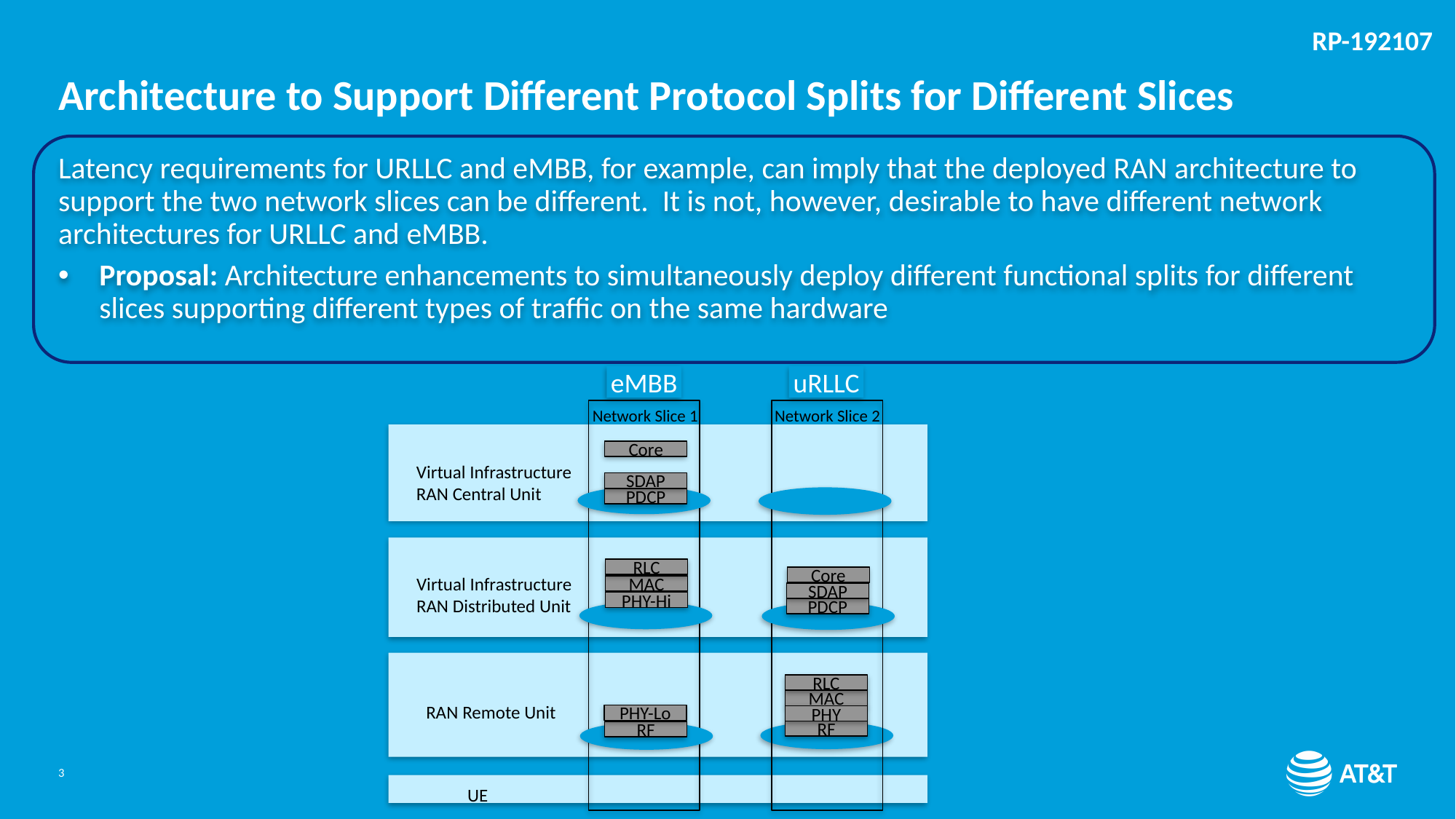

RP-192107
# Architecture to Support Different Protocol Splits for Different Slices

Latency requirements for URLLC and eMBB, for example, can imply that the deployed RAN architecture to support the two network slices can be different.  It is not, however, desirable to have different network architectures for URLLC and eMBB.
Proposal: Architecture enhancements to simultaneously deploy different functional splits for different slices supporting different types of traffic on the same hardware
eMBB
uRLLC

Network Slice 1

Network Slice 2

Core
Virtual Infrastructure
RAN Central Unit
SDAP

PDCP

RLC
Core
Virtual Infrastructure
RAN Distributed Unit
MAC
SDAP
PHY-Hi
PDCP

RLC
MAC
RAN Remote Unit
PHY-Lo
PHY
RF
RF

UE
3